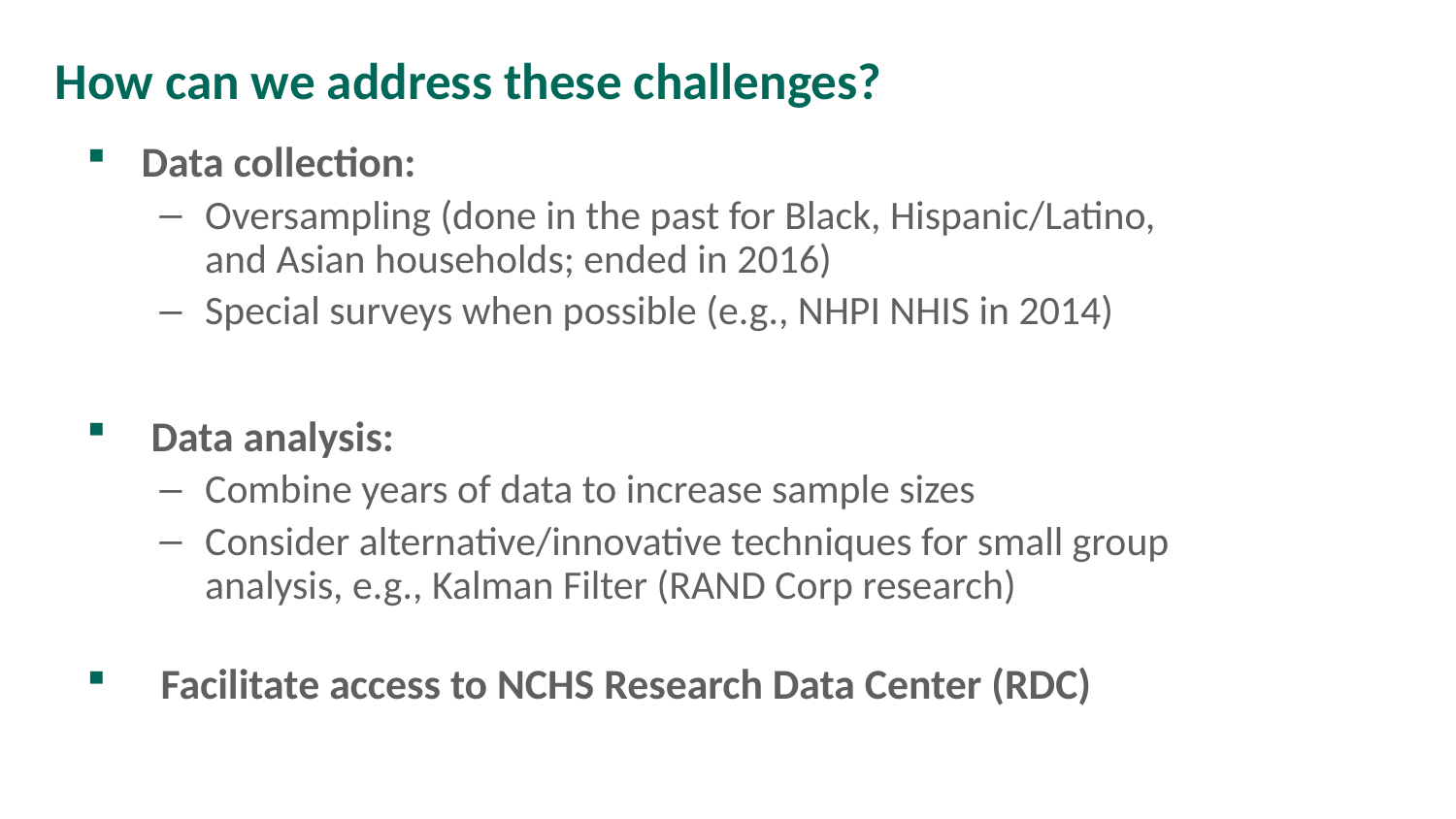

# How can we address these challenges?
Data collection:
Oversampling (done in the past for Black, Hispanic/Latino, and Asian households; ended in 2016)
Special surveys when possible (e.g., NHPI NHIS in 2014)

 Data analysis:
Combine years of data to increase sample sizes
Consider alternative/innovative techniques for small group analysis, e.g., Kalman Filter (RAND Corp research)

  Facilitate access to NCHS Research Data Center (RDC)